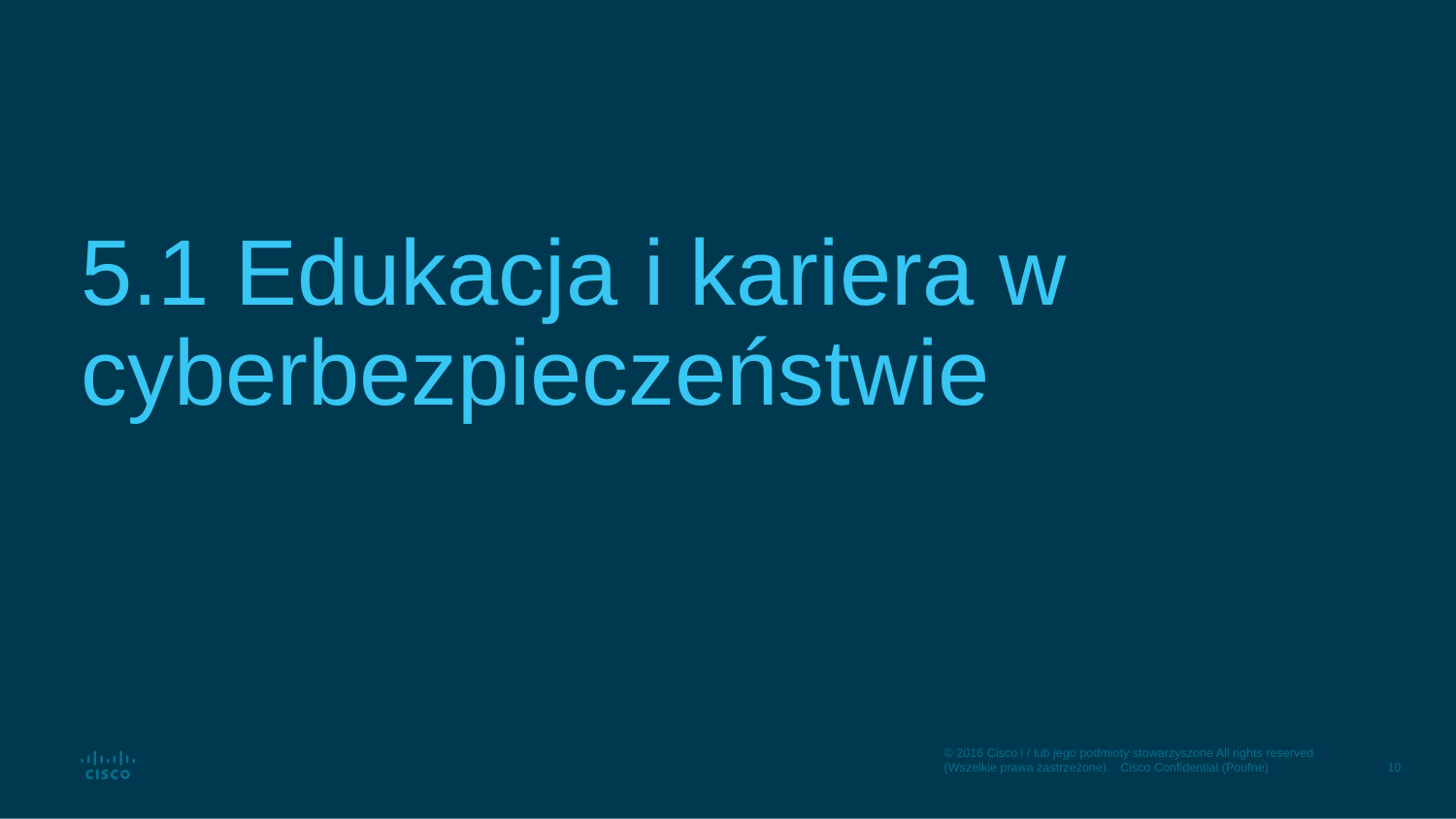

# 5.1 Edukacja i kariera w cyberbezpieczeństwie